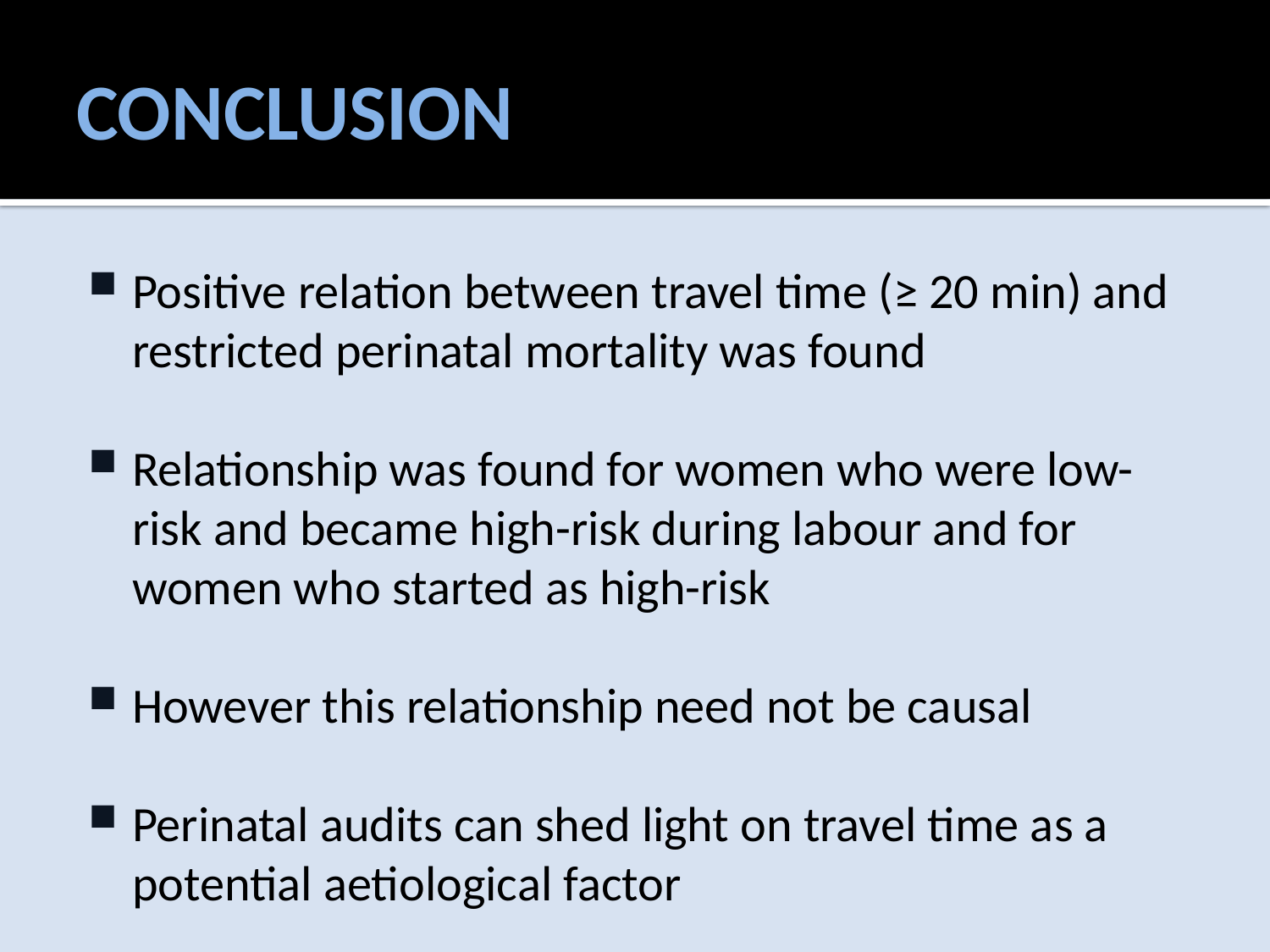

# Conclusion
Positive relation between travel time (≥ 20 min) and restricted perinatal mortality was found

Relationship was found for women who were low-risk and became high-risk during labour and for women who started as high-risk

However this relationship need not be causal

Perinatal audits can shed light on travel time as a potential aetiological factor